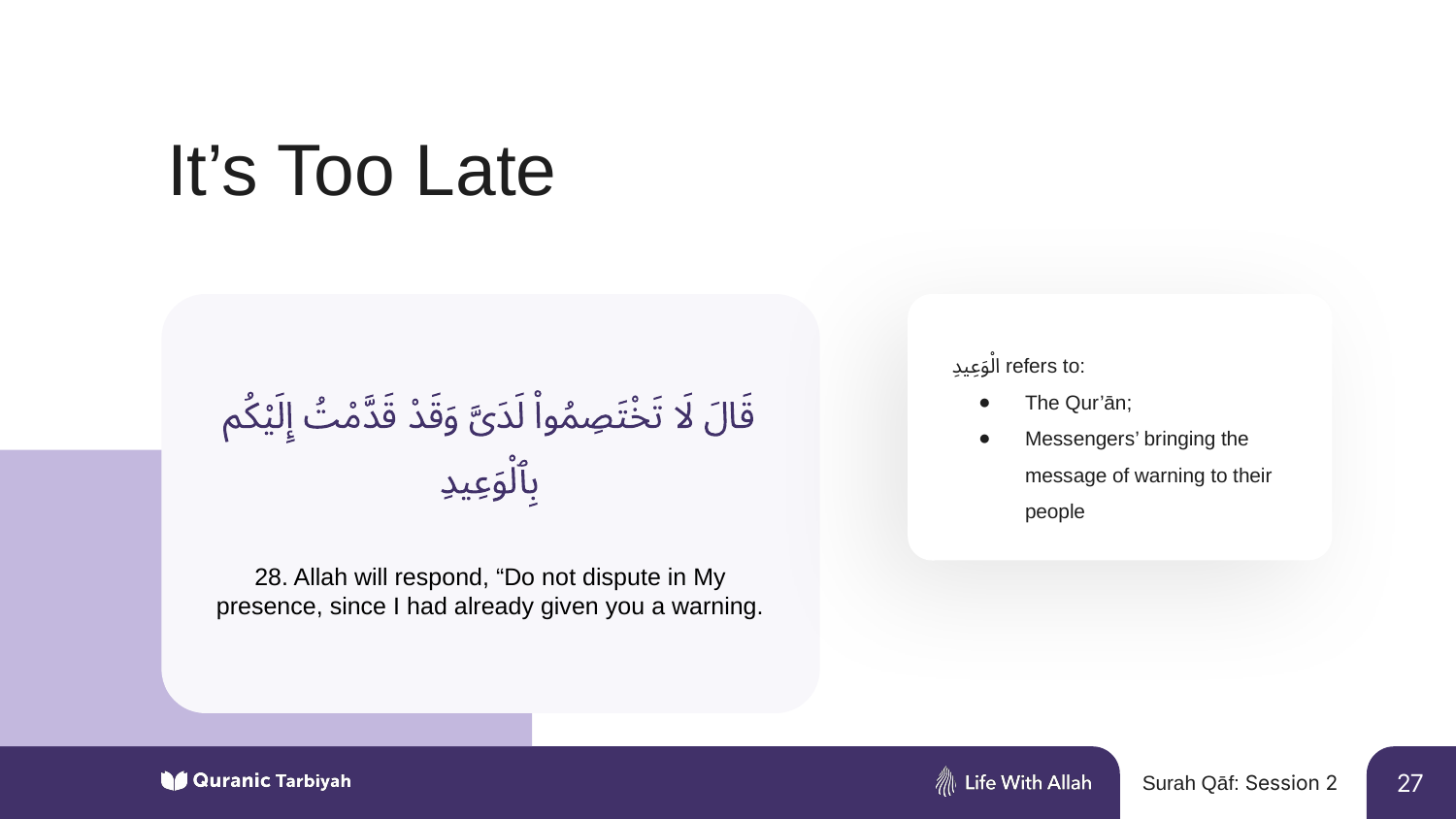

It’s Too Late

الْوَعِيدِ refers to:
The Qur’ān;
Messengers’ bringing the message of warning to their people

28. Allah will respond, “Do not dispute in My presence, since I had already given you a warning.